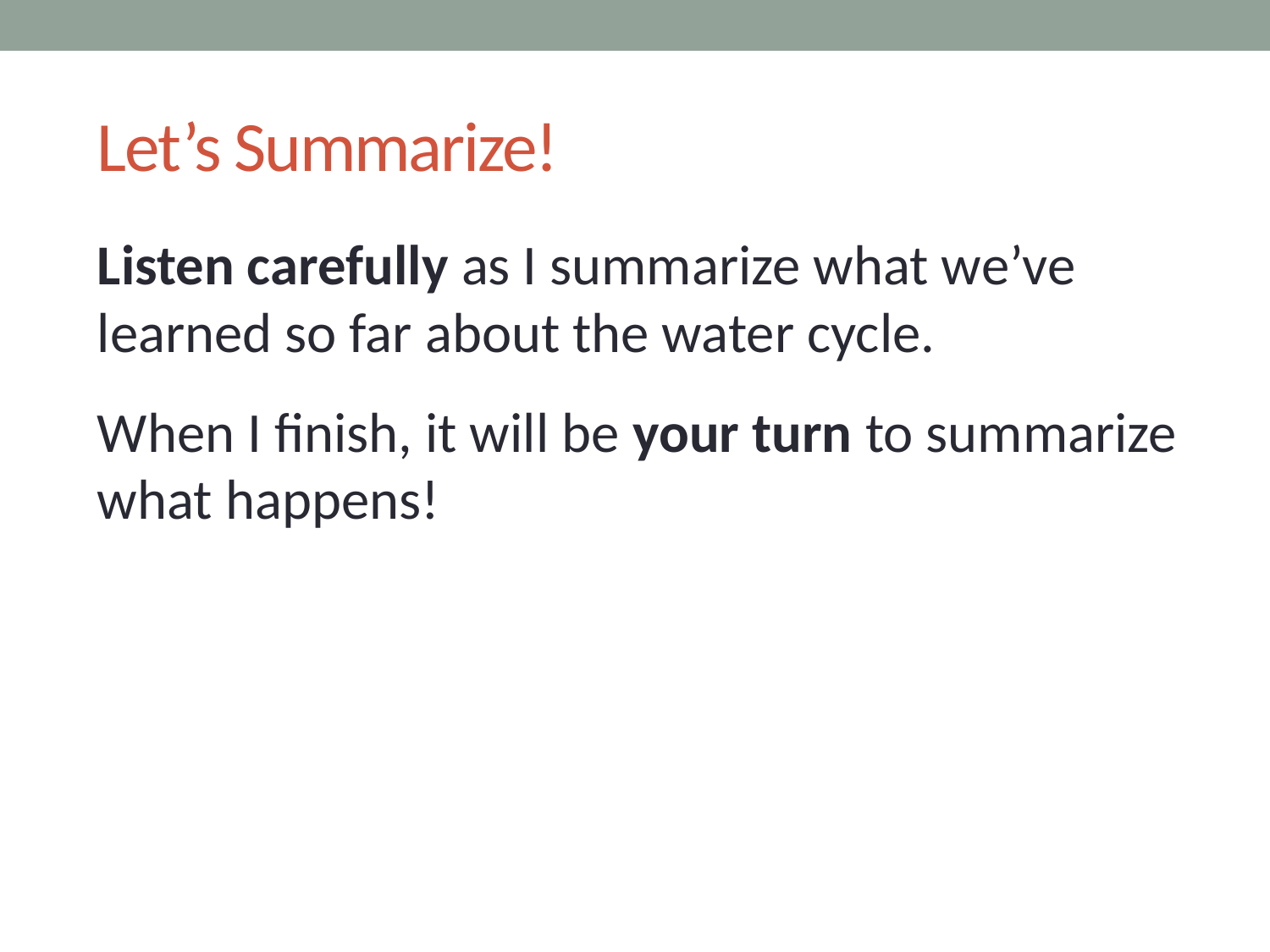

# Let’s Summarize!
Listen carefully as I summarize what we’ve learned so far about the water cycle.
When I finish, it will be your turn to summarize what happens!